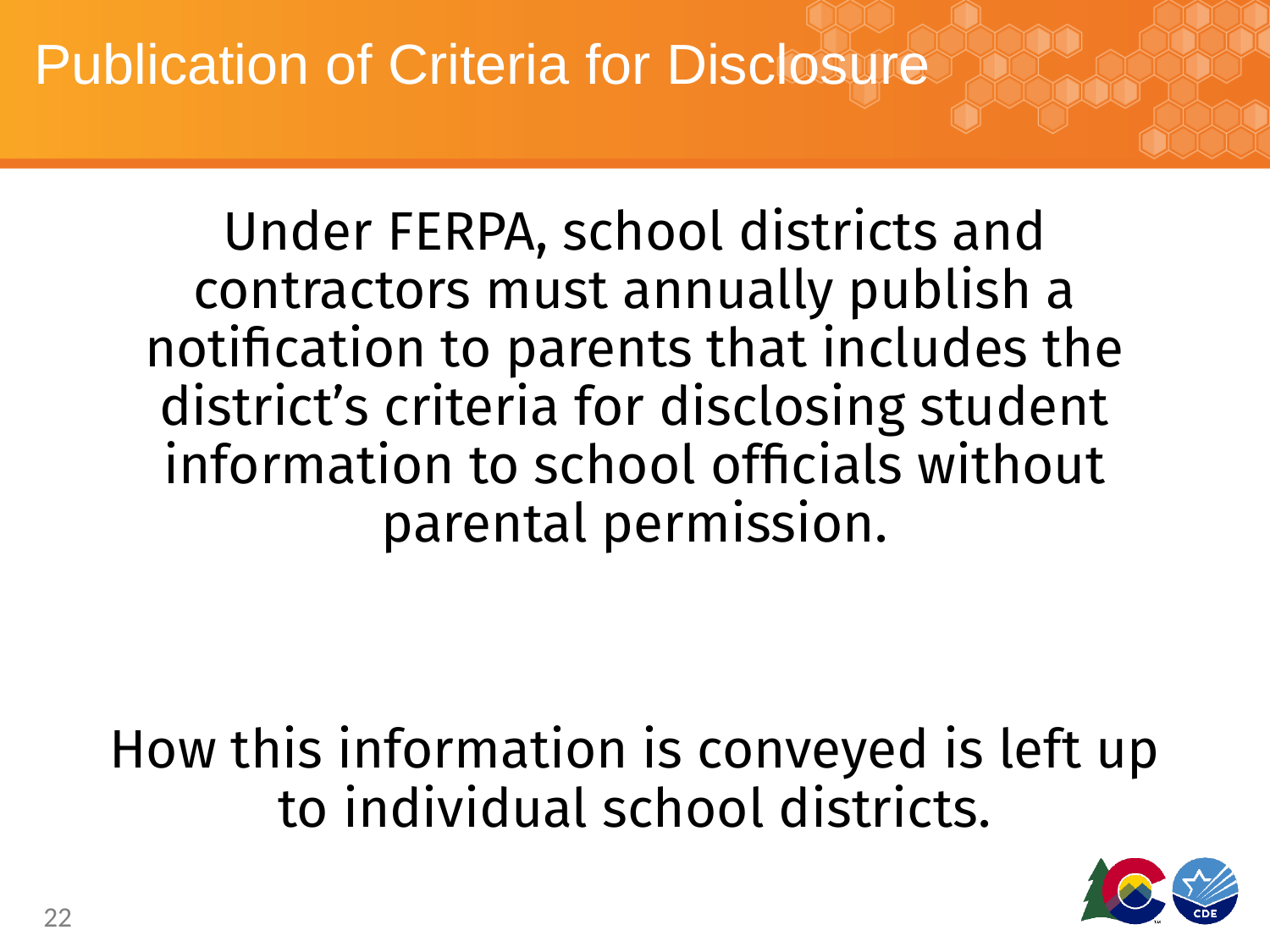

# Publication of Criteria for Disclosure
Under FERPA, school districts and contractors must annually publish a notification to parents that includes the district’s criteria for disclosing student information to school officials without parental permission.

How this information is conveyed is left up to individual school districts.

22